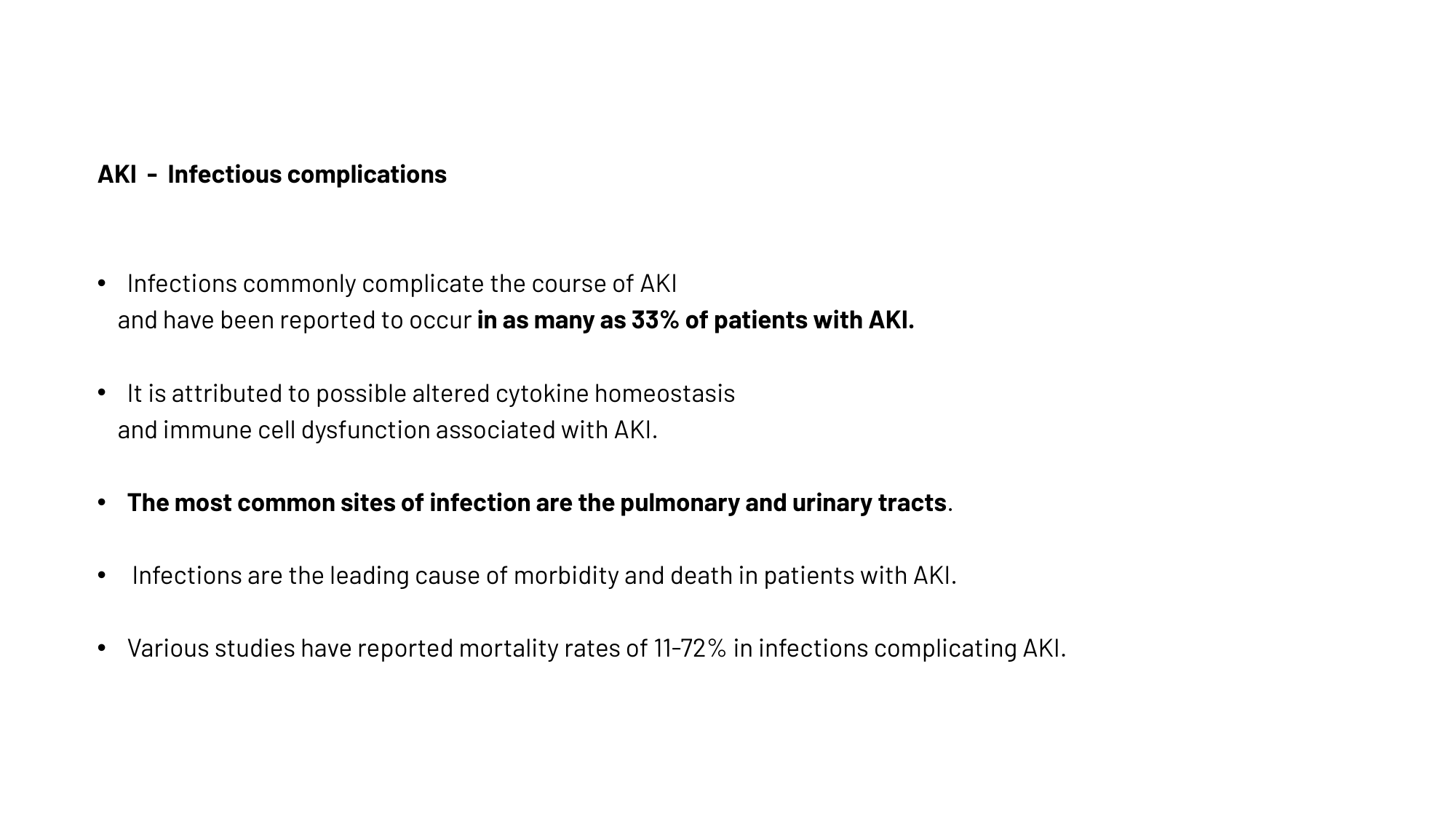

AKI  -  Infectious complications

Infections commonly complicate the course of AKI
    and have been reported to occur in as many as 33% of patients with AKI.

It is attributed to possible altered cytokine homeostasis
    and immune cell dysfunction associated with AKI.

The most common sites of infection are the pulmonary and urinary tracts.

 Infections are the leading cause of morbidity and death in patients with AKI.

Various studies have reported mortality rates of 11-72% in infections complicating AKI.